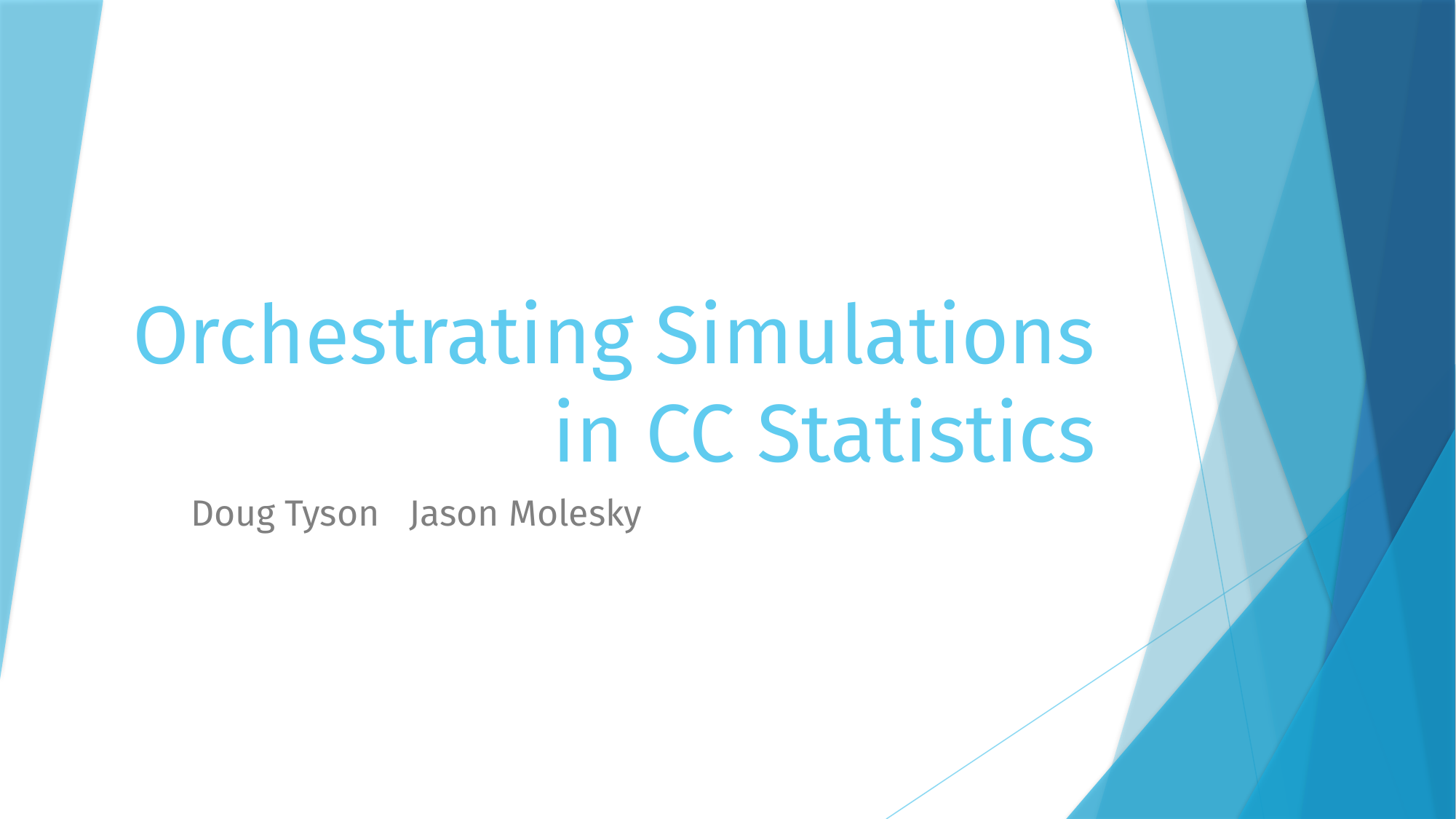

# Orchestrating Simulations in CC Statistics
Doug Tyson	Jason Molesky